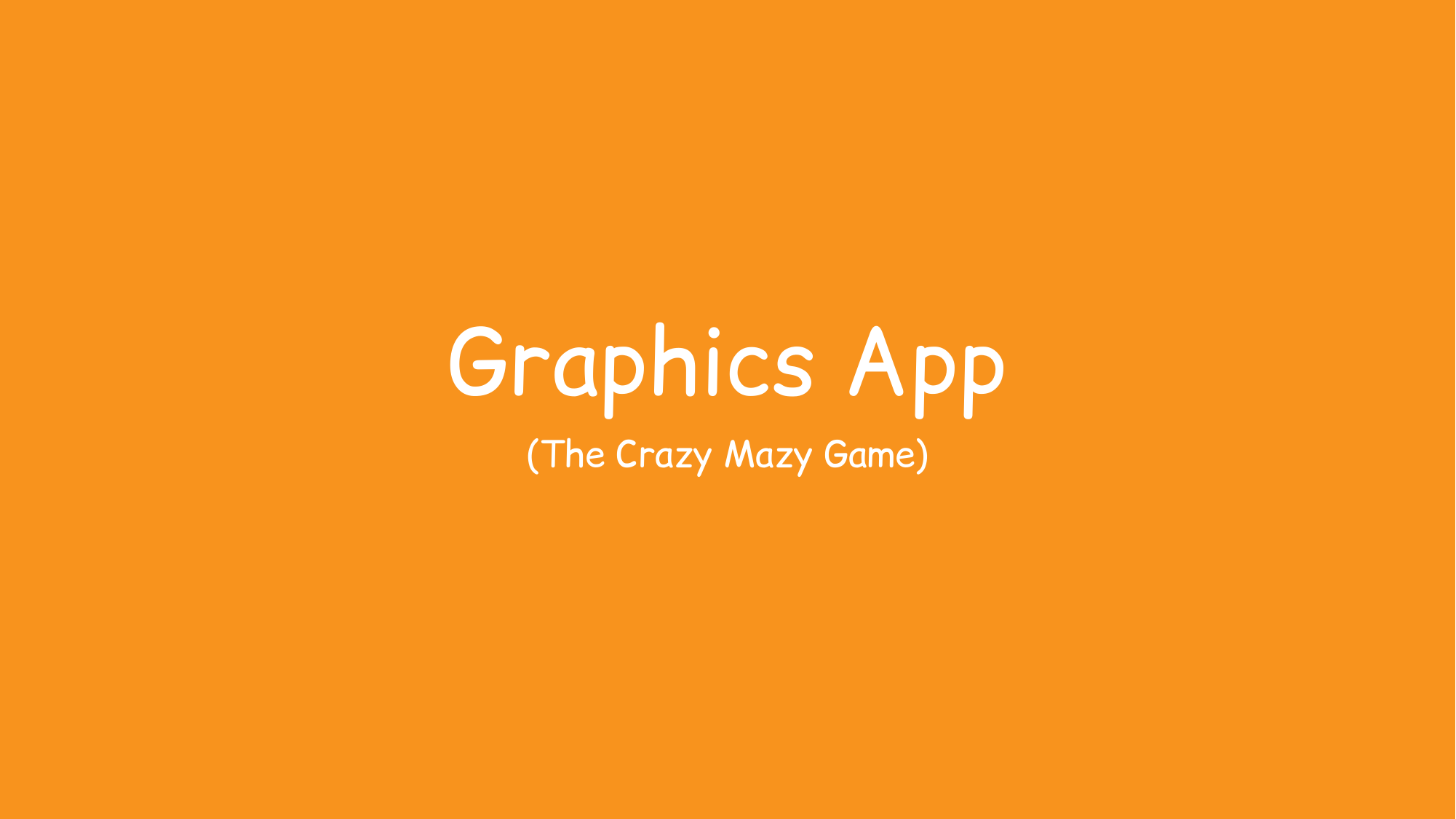

# Graphics App
(The Crazy Mazy Game)